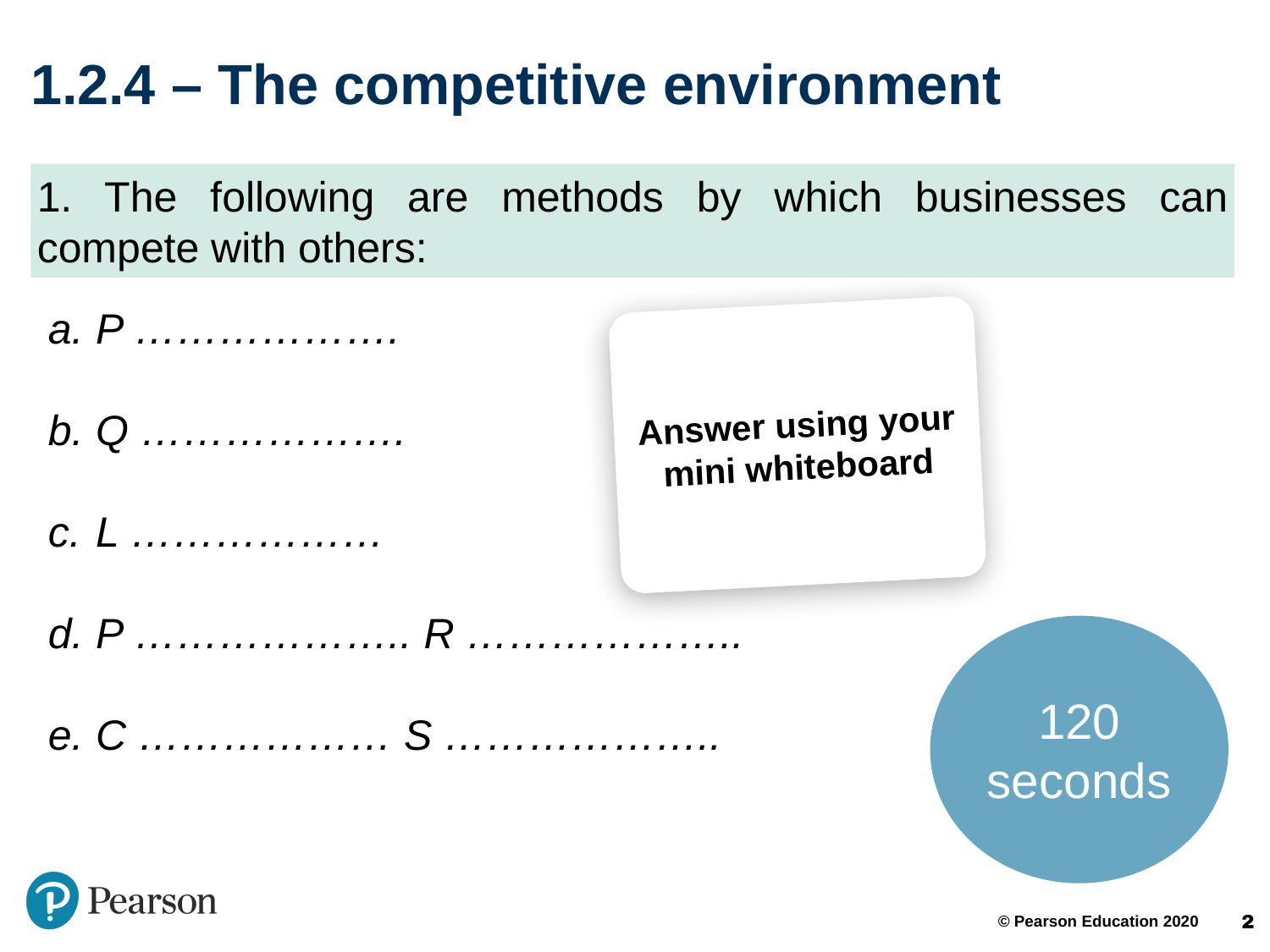

# 1.2.4 – The competitive environment
1. The following are methods by which businesses can compete with others:

P ……………….

Q ……………….

L ………………

P ……………….. R ………………..

C ……………… S ………………..

Answer using your mini whiteboard

120 seconds
2